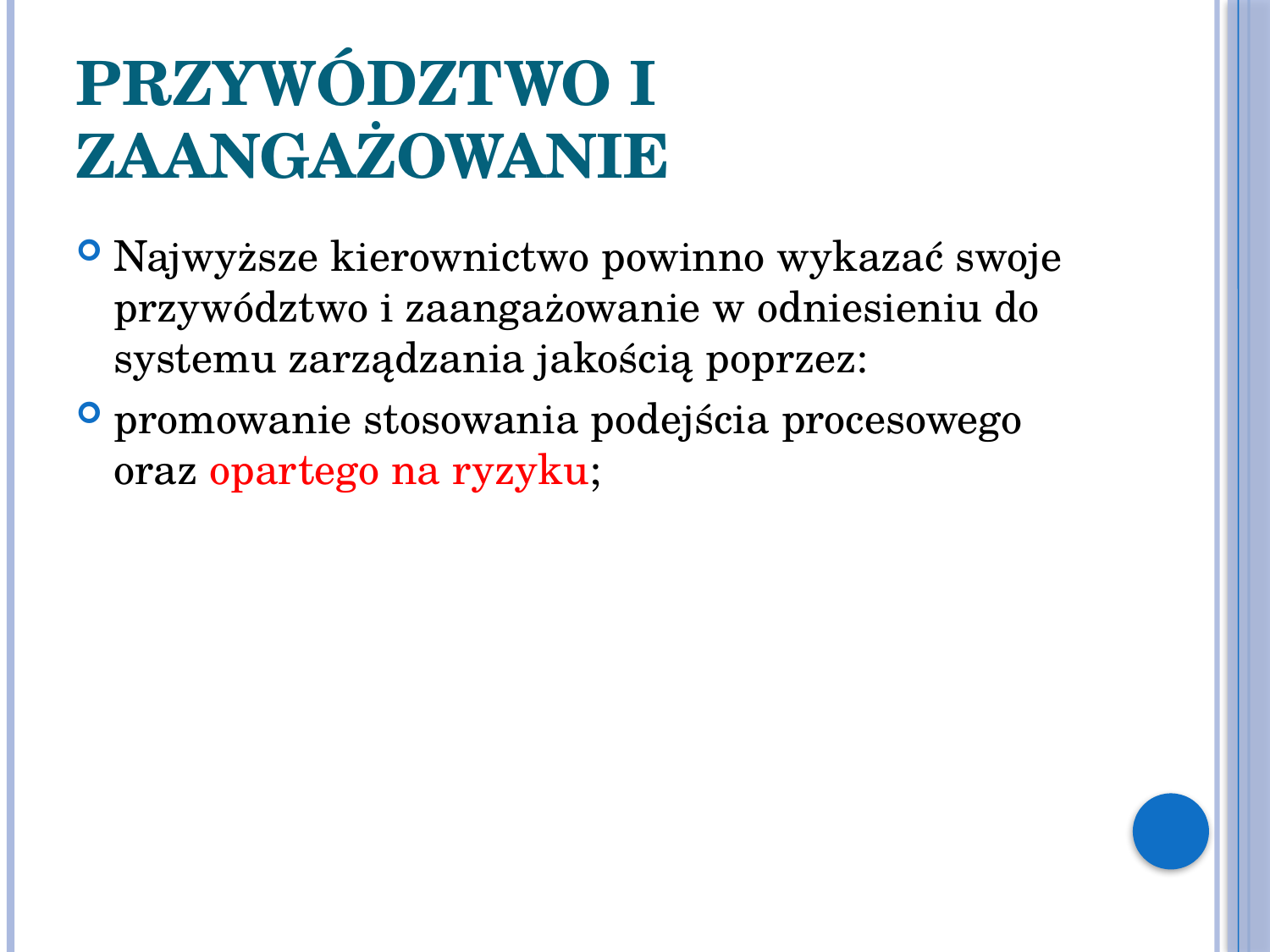

# Przywództwo i zaangażowanie
Najwyższe kierownictwo powinno wykazać swoje przywództwo i zaangażowanie w odniesieniu do systemu zarządzania jakością poprzez:
promowanie stosowania podejścia procesowego oraz opartego na ryzyku;